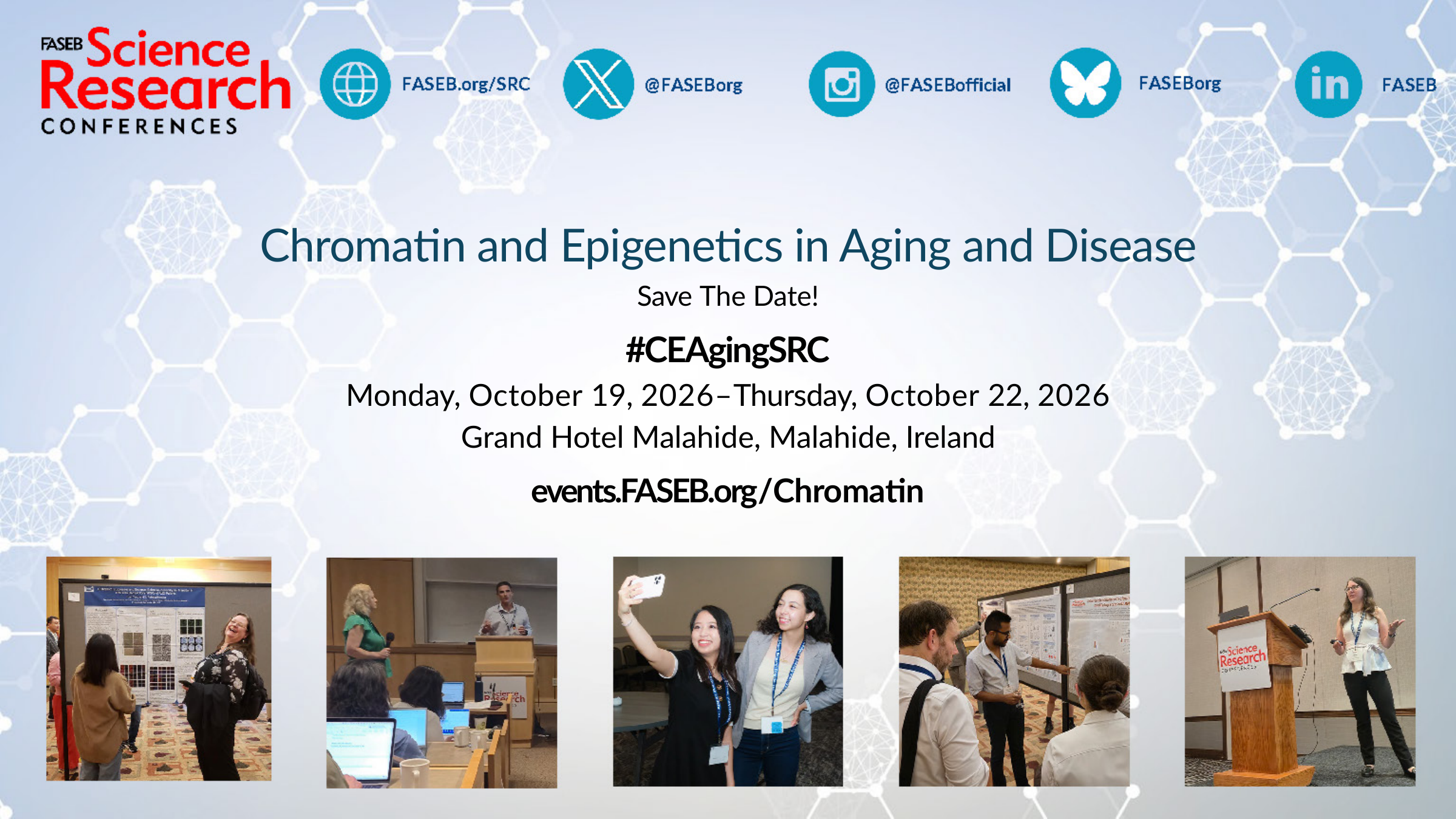

# Chromatin and Epigenetics in Aging and Disease
Save The Date!
#CEAgingSRC
Monday, October 19, 2026–Thursday, October 22, 2026
Grand Hotel Malahide, Malahide, Ireland
events.FASEB.org/Chromatin